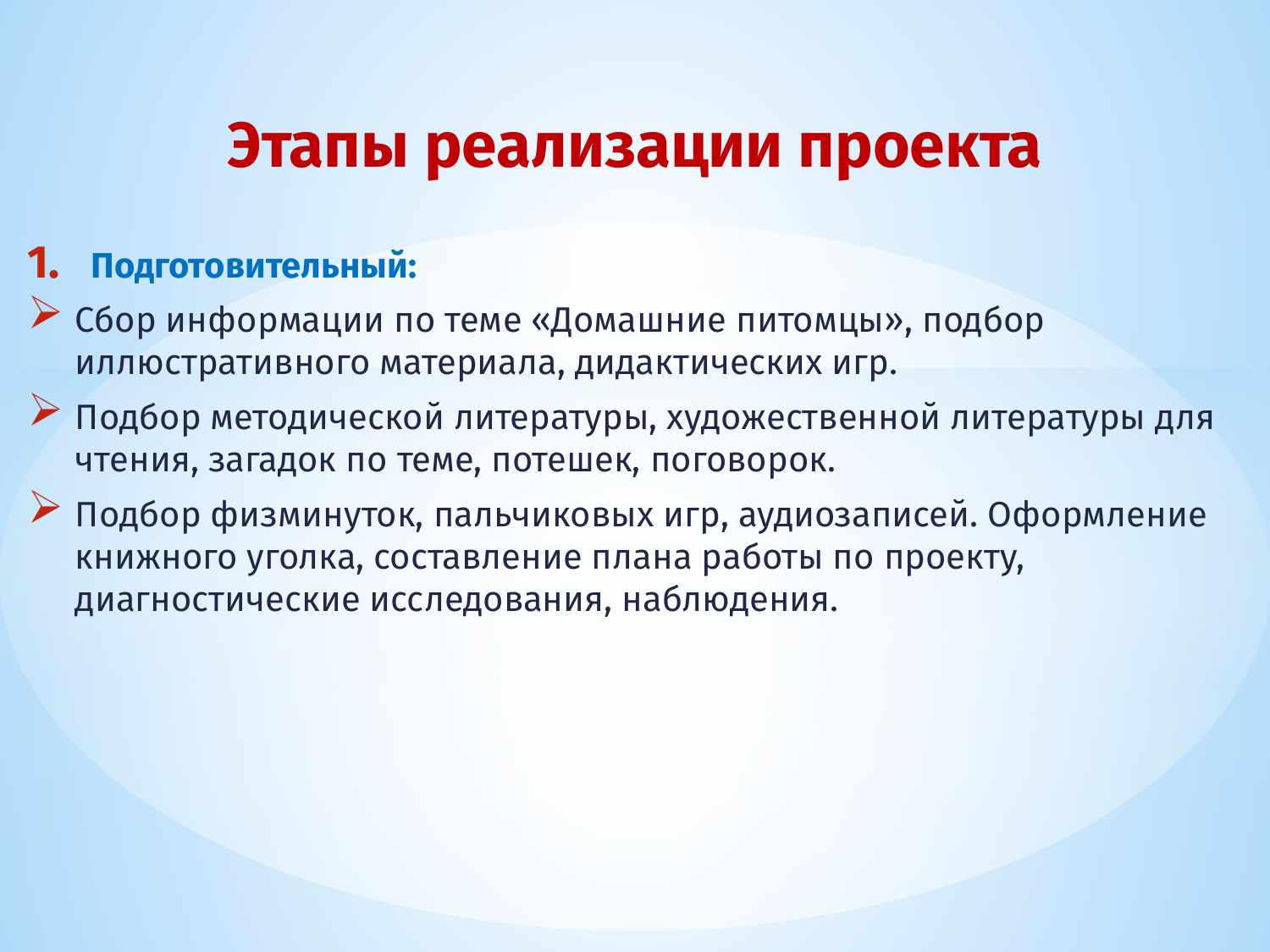

# Этапы реализации проекта
Подготовительный:
Сбор информации по теме «Домашние питомцы», подбор иллюстративного материала, дидактических игр.
Подбор методической литературы, художественной литературы для чтения, загадок по теме, потешек, поговорок.
Подбор физминуток, пальчиковых игр, аудиозаписей. Оформление книжного уголка, составление плана работы по проекту, диагностические исследования, наблюдения.